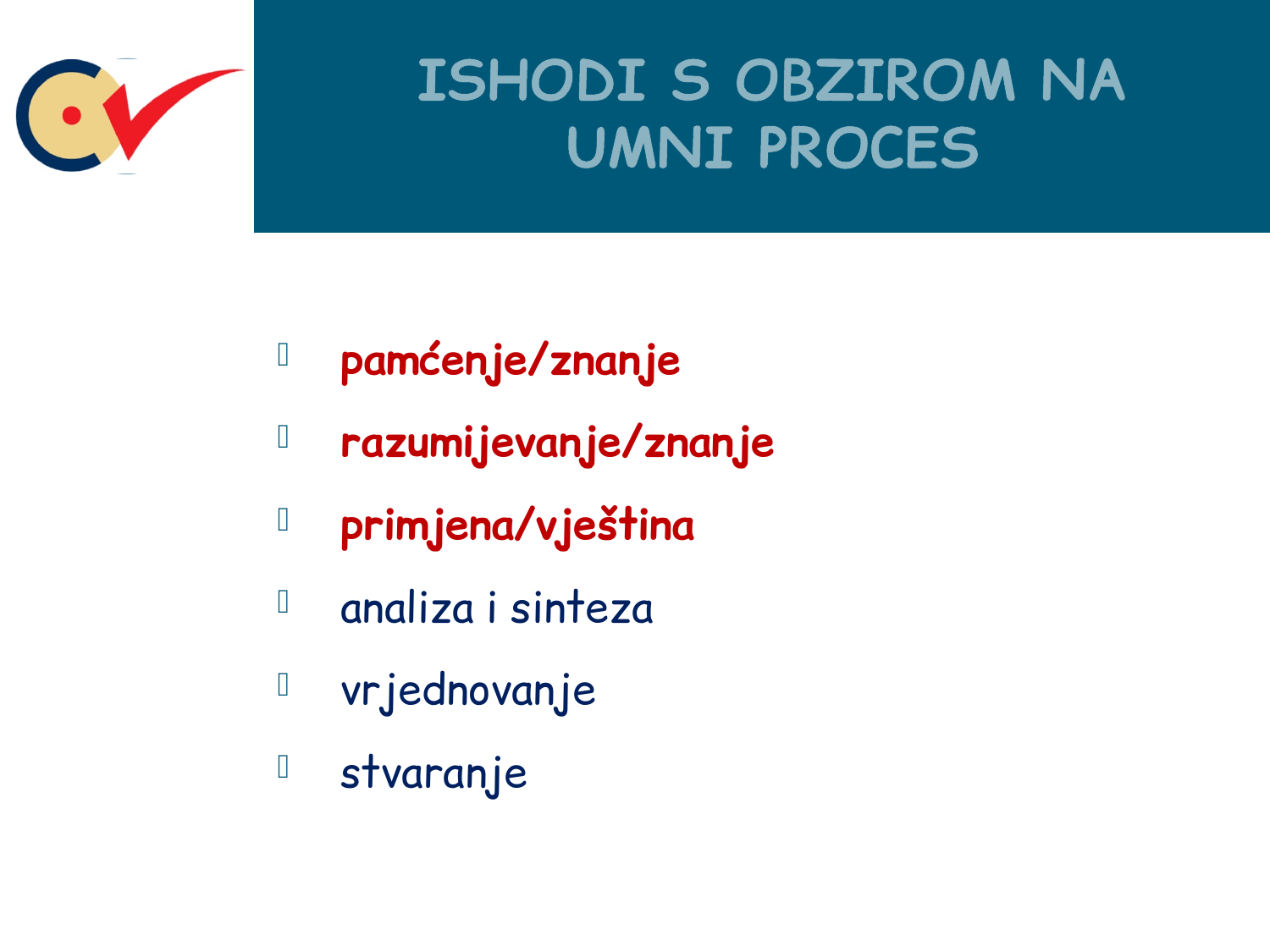

# ISHODI S OBZIROM NA UMNI PROCES

pamćenje/znanje
razumijevanje/znanje
primjena/vještina
analiza i sinteza
vrjednovanje
stvaranje